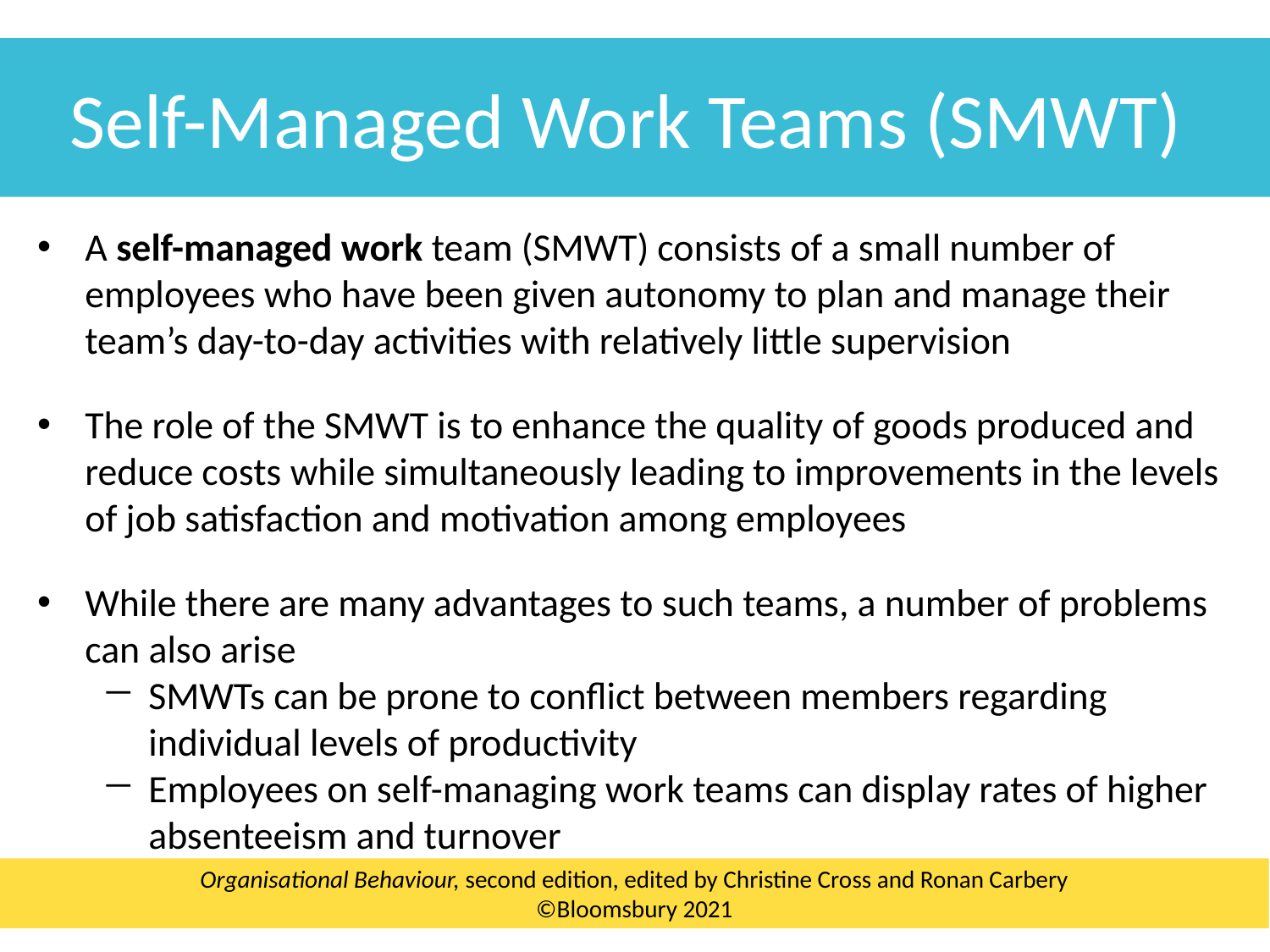

Self-Managed Work Teams (SMWT)
A self-managed work team (SMWT) consists of a small number of employees who have been given autonomy to plan and manage their team’s day-to-day activities with relatively little supervision

The role of the SMWT is to enhance the quality of goods produced and reduce costs while simultaneously leading to improvements in the levels of job satisfaction and motivation among employees

While there are many advantages to such teams, a number of problems can also arise
SMWTs can be prone to conflict between members regarding individual levels of productivity
Employees on self-managing work teams can display rates of higher absenteeism and turnover